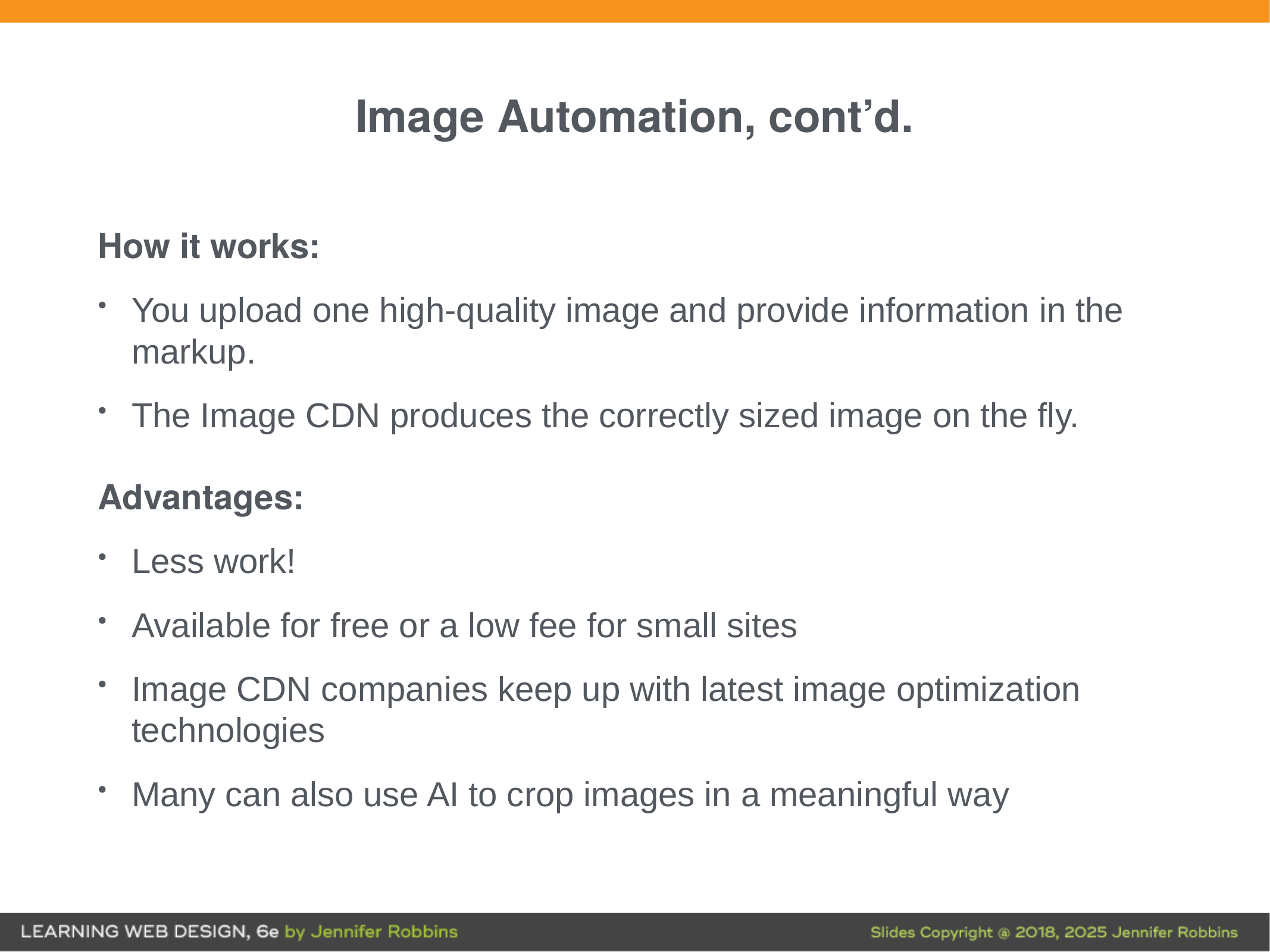

# Image Automation, cont’d.
How it works:
You upload one high-quality image and provide information in the markup.
The Image CDN produces the correctly sized image on the fly.
Advantages:
Less work!
Available for free or a low fee for small sites
Image CDN companies keep up with latest image optimization technologies
Many can also use AI to crop images in a meaningful way